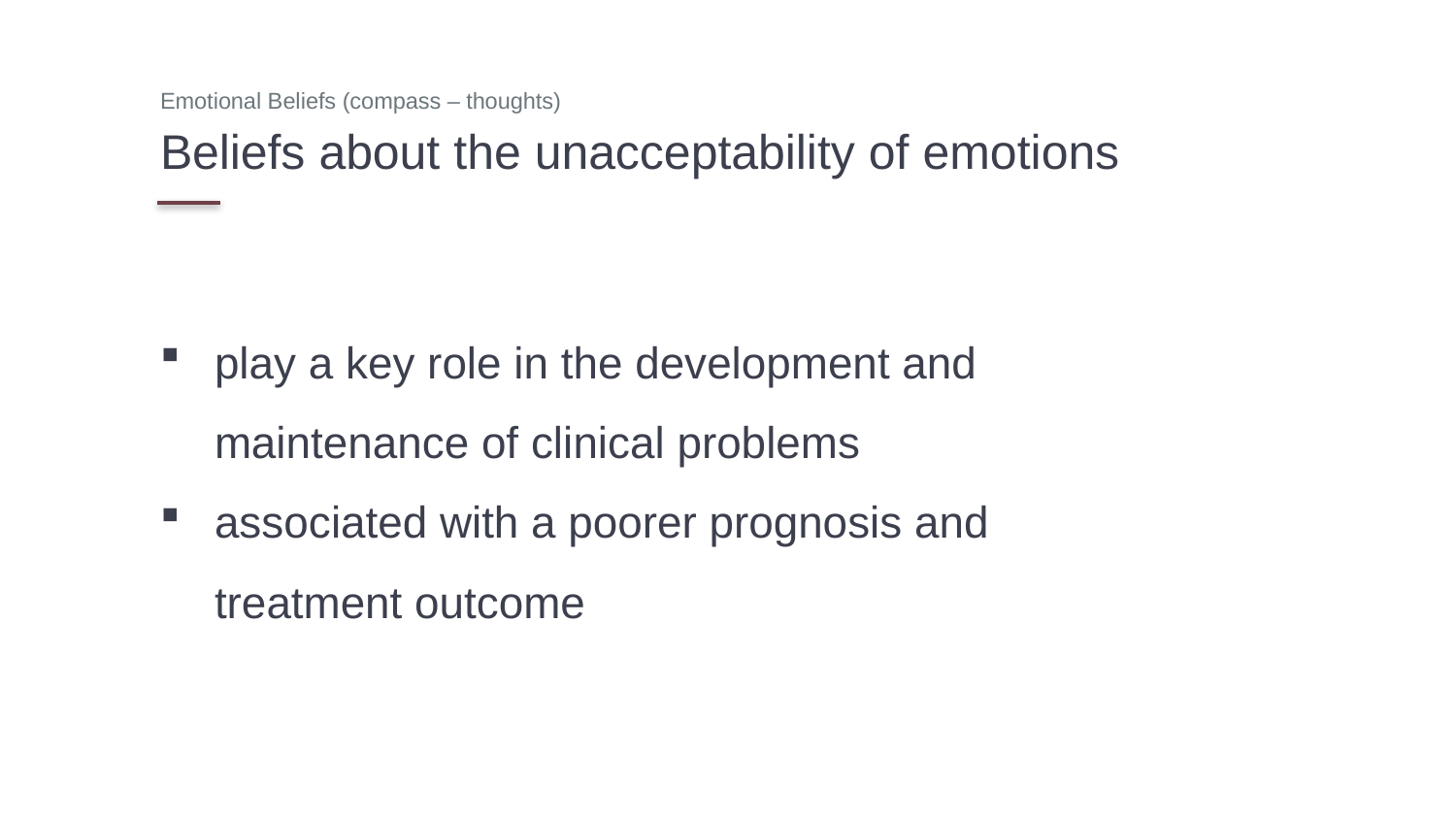

Emotional Beliefs (compass – thoughts)
# Beliefs about the unacceptability of emotions
play a key role in the development and maintenance of clinical problems
associated with a poorer prognosis and treatment outcome